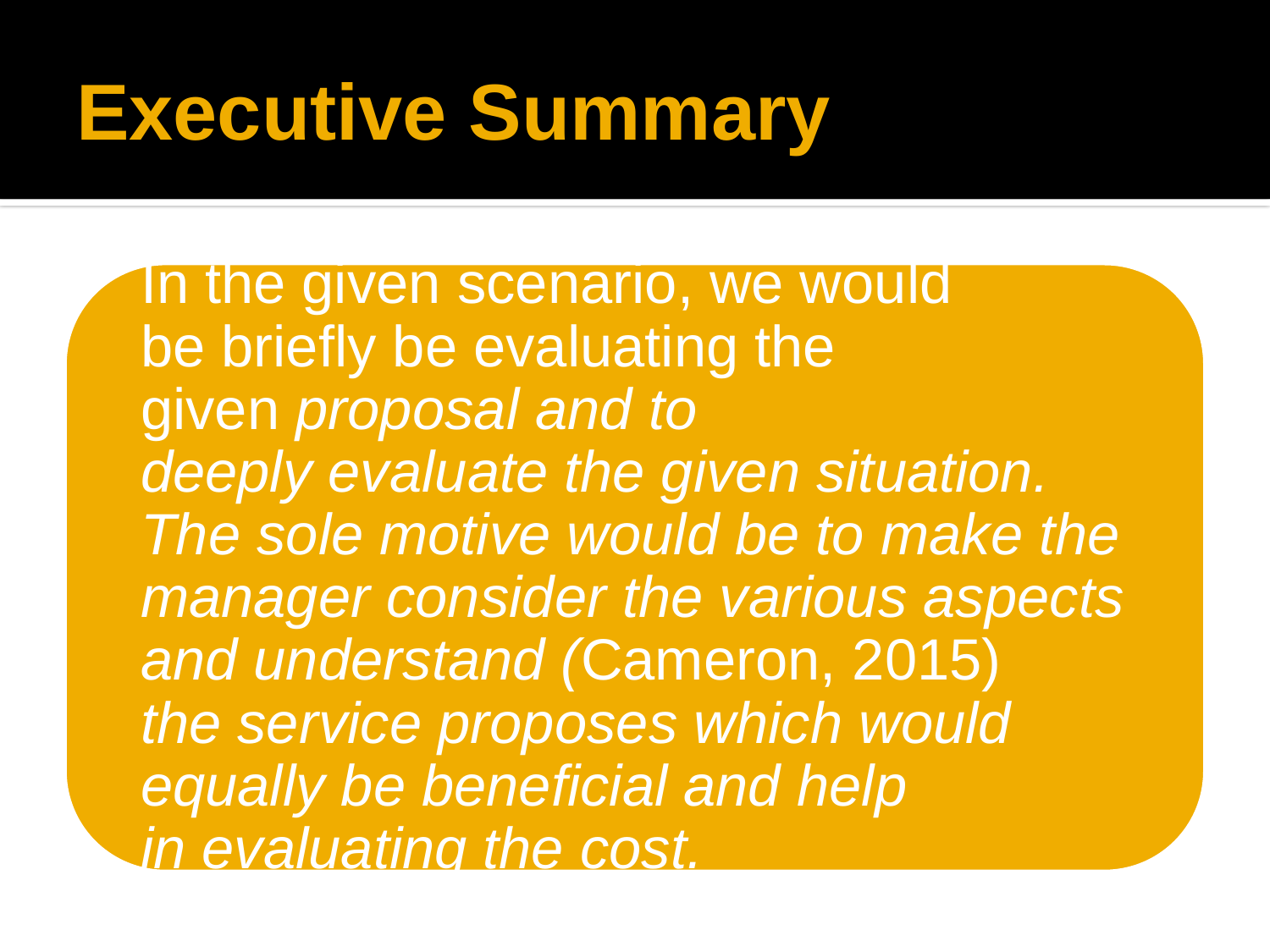

# Executive Summary
In the given scenario, we would be briefly be evaluating the given proposal and to deeply evaluate the given situation. The sole motive would be to make the manager consider the various aspects and understand (Cameron, 2015) the service proposes which would equally be beneficial and help in evaluating the cost.